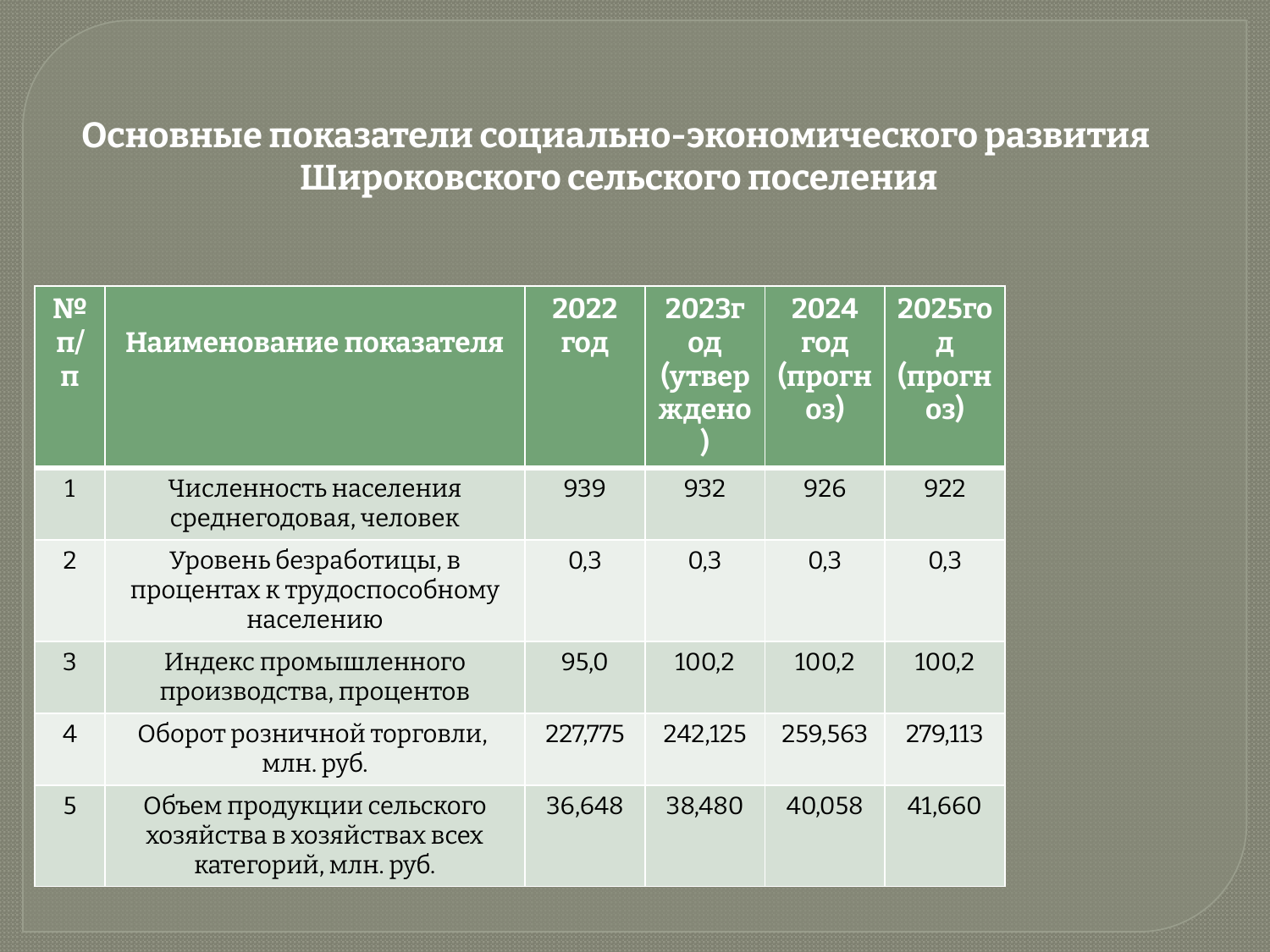

Основные показатели социально-экономического развития
Широковского сельского поселения
| № п/п | Наименование показателя | 2022 год | 2023год (утверждено) | 2024 год (прогноз) | 2025год (прогноз) |
| --- | --- | --- | --- | --- | --- |
| 1 | Численность населения среднегодовая, человек | 939 | 932 | 926 | 922 |
| 2 | Уровень безработицы, в процентах к трудоспособному населению | 0,3 | 0,3 | 0,3 | 0,3 |
| 3 | Индекс промышленного производства, процентов | 95,0 | 100,2 | 100,2 | 100,2 |
| 4 | Оборот розничной торговли, млн. руб. | 227,775 | 242,125 | 259,563 | 279,113 |
| 5 | Объем продукции сельского хозяйства в хозяйствах всех категорий, млн. руб. | 36,648 | 38,480 | 40,058 | 41,660 |